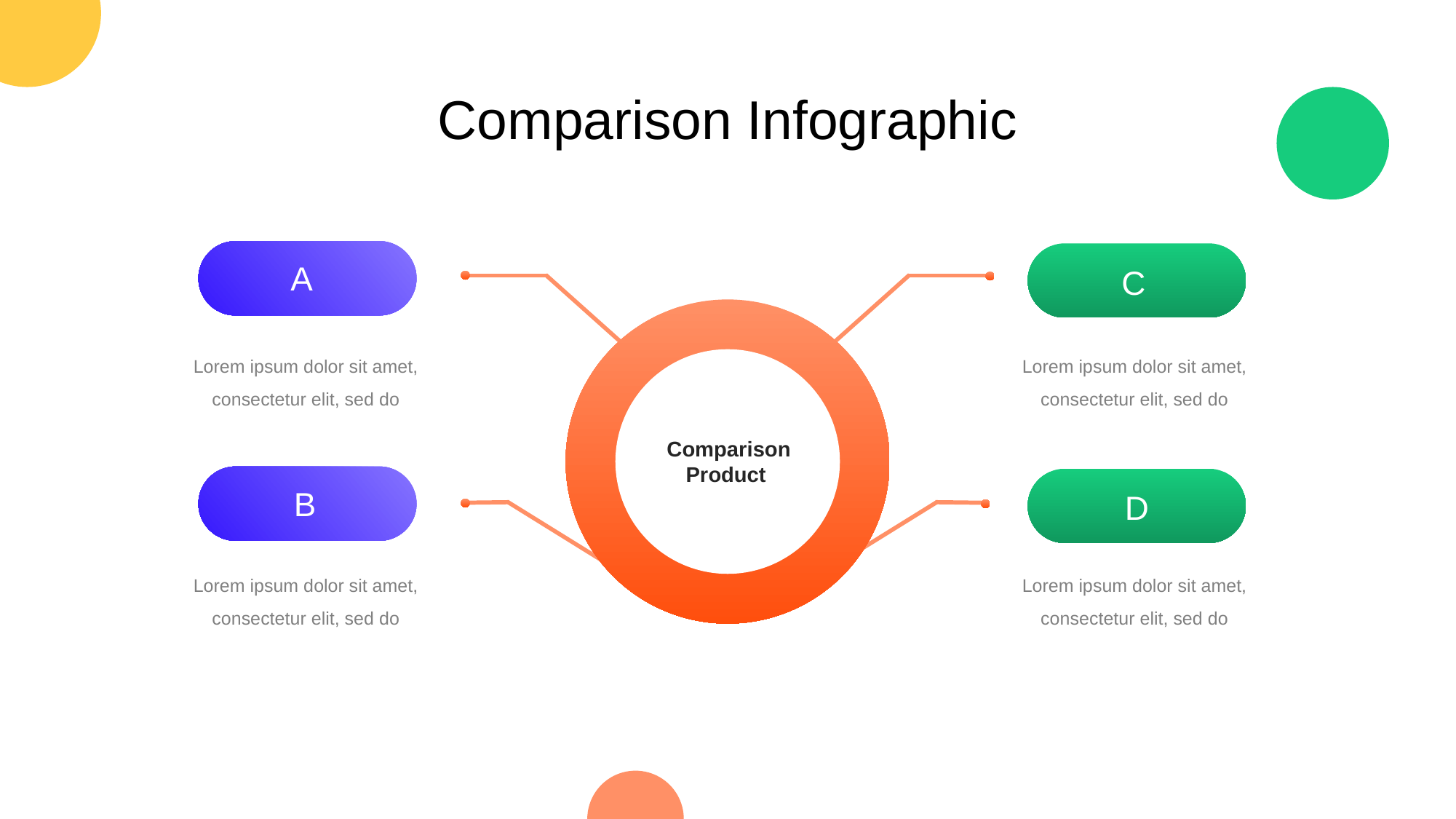

Comparison Infographic

A
C

Lorem ipsum dolor sit amet, consectetur elit, sed do
Lorem ipsum dolor sit amet, consectetur elit, sed do

Comparison Product

B
D

Lorem ipsum dolor sit amet, consectetur elit, sed do
Lorem ipsum dolor sit amet, consectetur elit, sed do